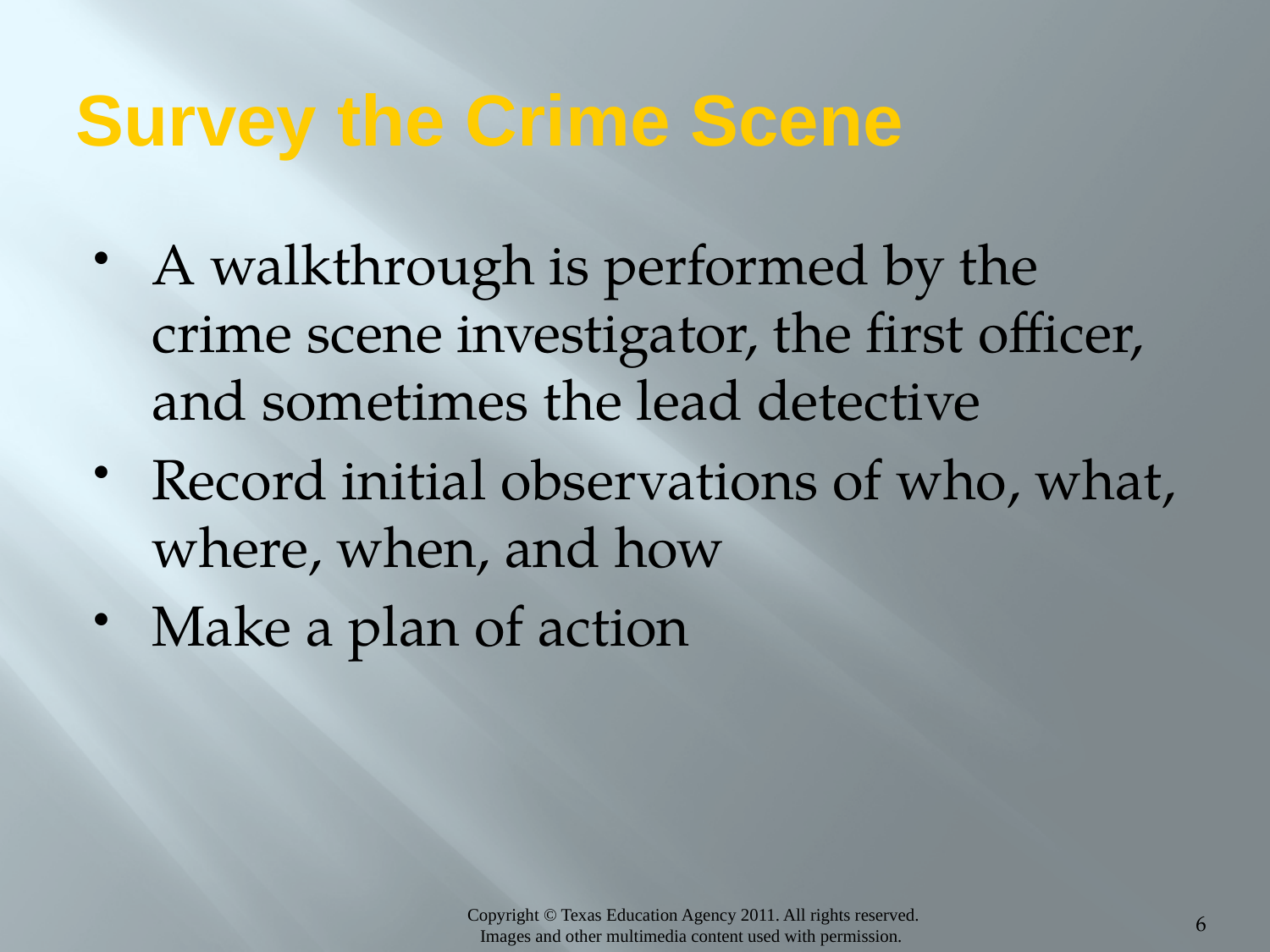

# Survey the Crime Scene
A walkthrough is performed by the crime scene investigator, the first officer, and sometimes the lead detective
Record initial observations of who, what, where, when, and how
Make a plan of action
6